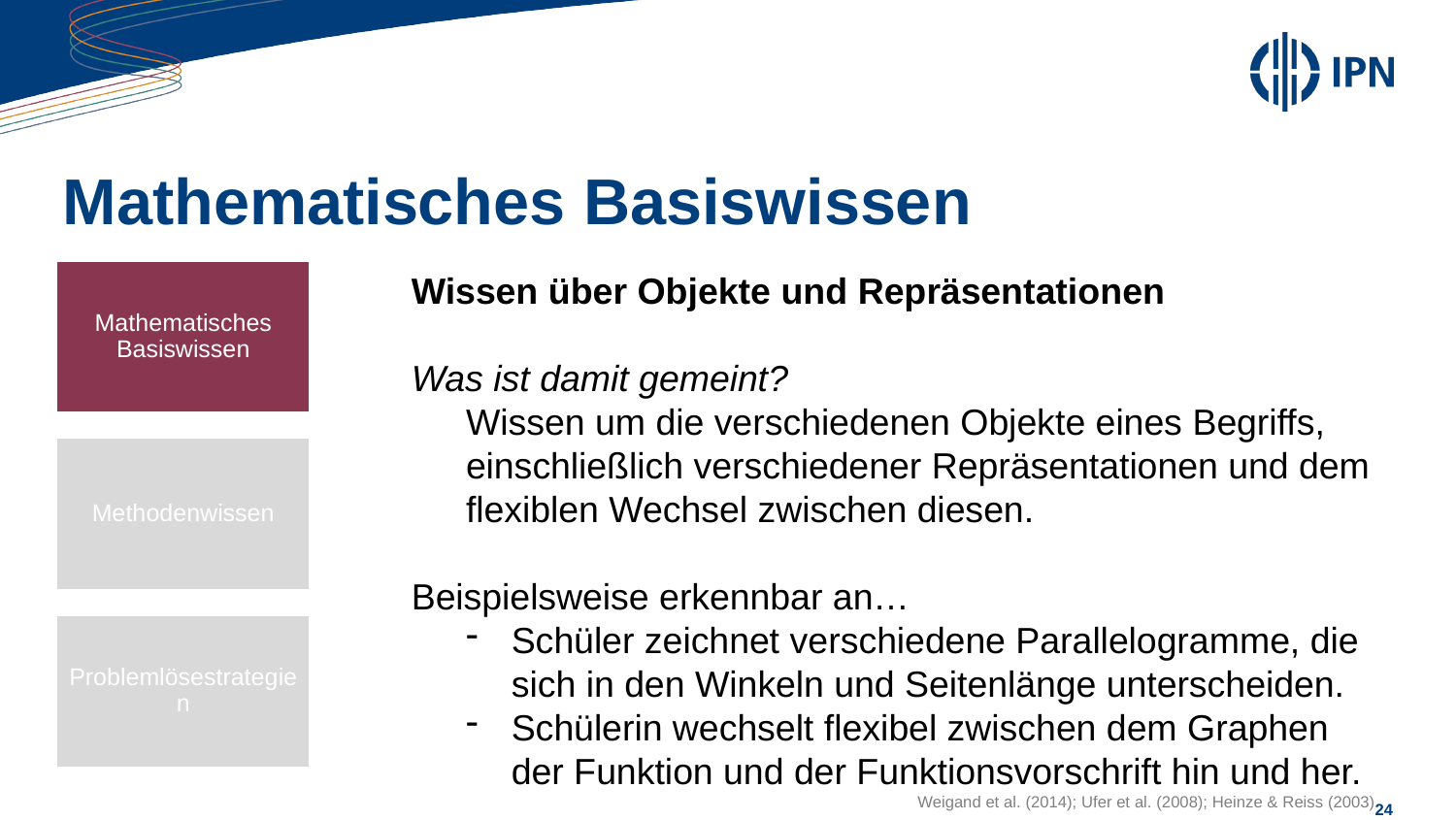

# Mathematisches Basiswissen
Wissen über Objekte und Repräsentationen

Was ist damit gemeint?
Wissen um die verschiedenen Objekte eines Begriffs, einschließlich verschiedener Repräsentationen und dem flexiblen Wechsel zwischen diesen.

Beispielsweise erkennbar an…
Schüler zeichnet verschiedene Parallelogramme, die sich in den Winkeln und Seitenlänge unterscheiden.
Schülerin wechselt flexibel zwischen dem Graphen der Funktion und der Funktionsvorschrift hin und her.
Weigand et al. (2014); Ufer et al. (2008); Heinze & Reiss (2003)
Mathematisches Basiswissen
Methodenwissen
Problemlösestrategien

24